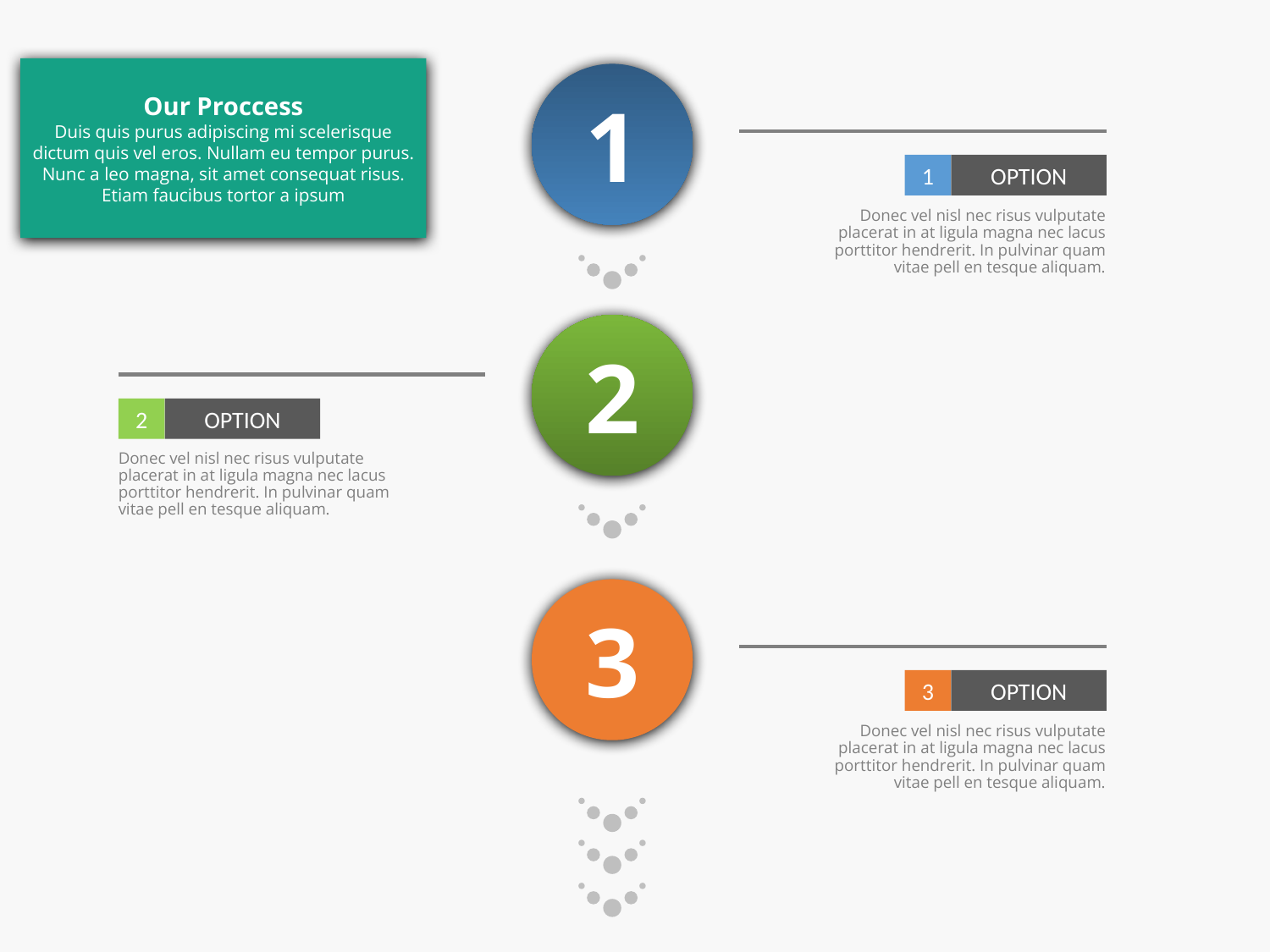

Our Proccess
Duis quis purus adipiscing mi scelerisque dictum quis vel eros. Nullam eu tempor purus. Nunc a leo magna, sit amet consequat risus. Etiam faucibus tortor a ipsum

1
1
OPTION
Donec vel nisl nec risus vulputate placerat in at ligula magna nec lacus porttitor hendrerit. In pulvinar quam vitae pell en tesque aliquam.

2
2
OPTION
Donec vel nisl nec risus vulputate placerat in at ligula magna nec lacus porttitor hendrerit. In pulvinar quam vitae pell en tesque aliquam.

3
3
OPTION
Donec vel nisl nec risus vulputate placerat in at ligula magna nec lacus porttitor hendrerit. In pulvinar quam vitae pell en tesque aliquam.